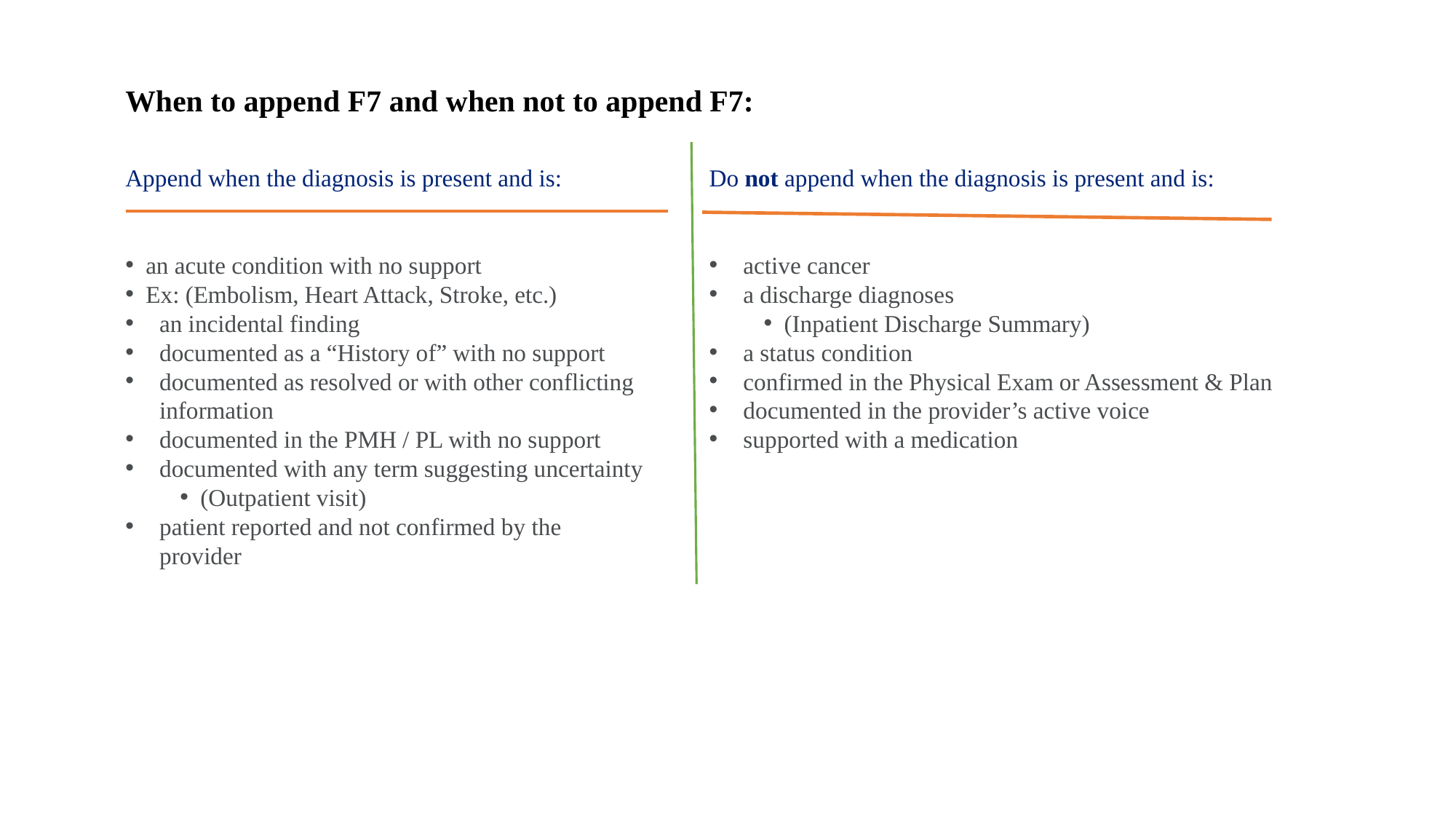

When to append F7 and when not to append F7:

Append when the diagnosis is present and is:

an acute condition with no support
Ex: (Embolism, Heart Attack, Stroke, etc.)
an incidental finding
documented as a “History of” with no support
documented as resolved or with other conflicting information
documented in the PMH / PL with no support
documented with any term suggesting uncertainty
(Outpatient visit)
patient reported and not confirmed by the provider

Do not append when the diagnosis is present and is:

active cancer
a discharge diagnoses
(Inpatient Discharge Summary)
a status condition
confirmed in the Physical Exam or Assessment & Plan
documented in the provider’s active voice
supported with a medication